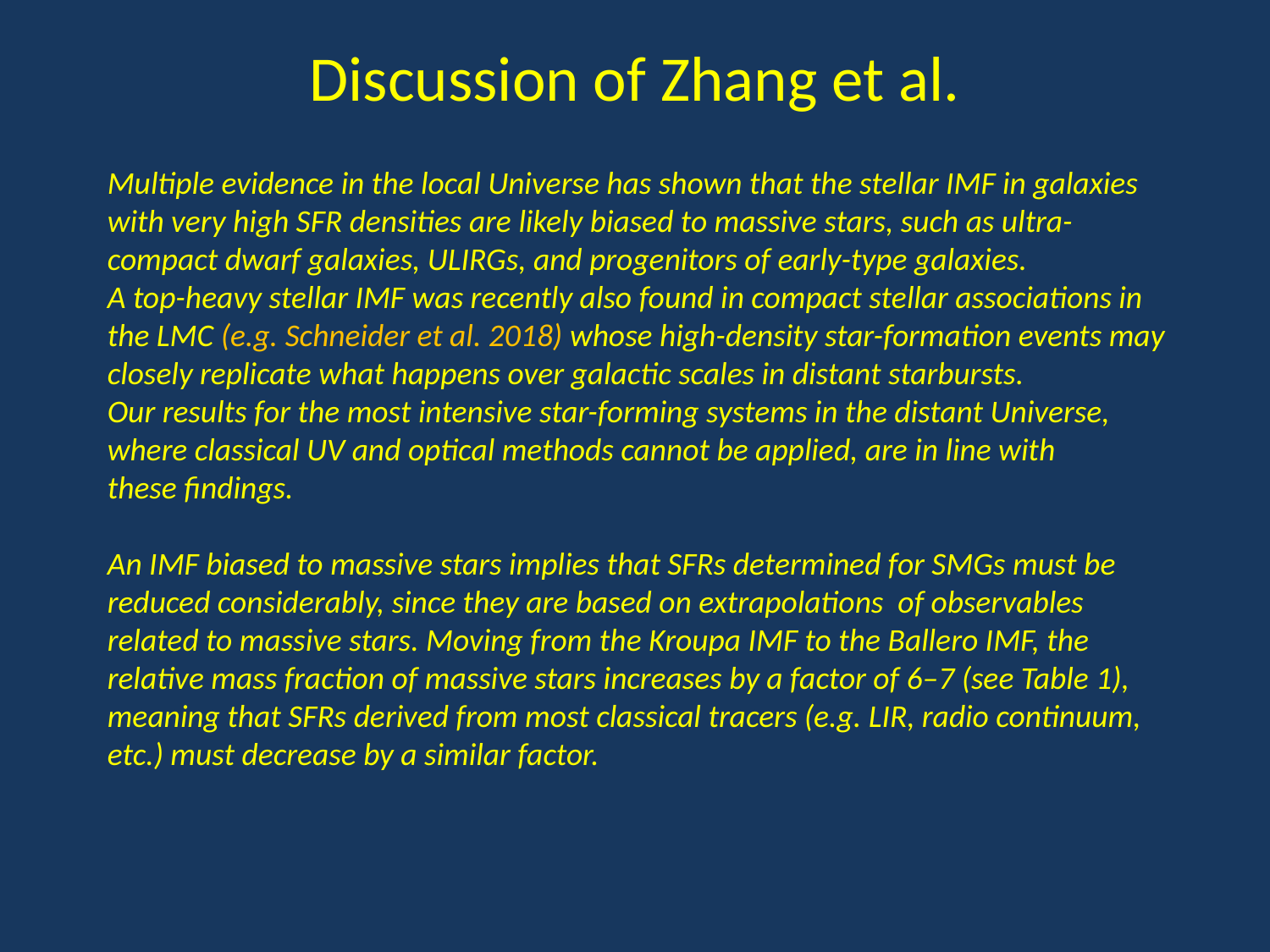

# Discussion of Zhang et al.
Multiple evidence in the local Universe has shown that the stellar IMF in galaxies with very high SFR densities are likely biased to massive stars, such as ultra-compact dwarf galaxies, ULIRGs, and progenitors of early-type galaxies.
A top-heavy stellar IMF was recently also found in compact stellar associations in the LMC (e.g. Schneider et al. 2018) whose high-density star-formation events may closely replicate what happens over galactic scales in distant starbursts.
Our results for the most intensive star-forming systems in the distant Universe, where classical UV and optical methods cannot be applied, are in line with
these findings.

An IMF biased to massive stars implies that SFRs determined for SMGs must be reduced considerably, since they are based on extrapolations  of observables related to massive stars. Moving from the Kroupa IMF to the Ballero IMF, the relative mass fraction of massive stars increases by a factor of 6–7 (see Table 1), meaning that SFRs derived from most classical tracers (e.g. LIR, radio continuum, etc.) must decrease by a similar factor.